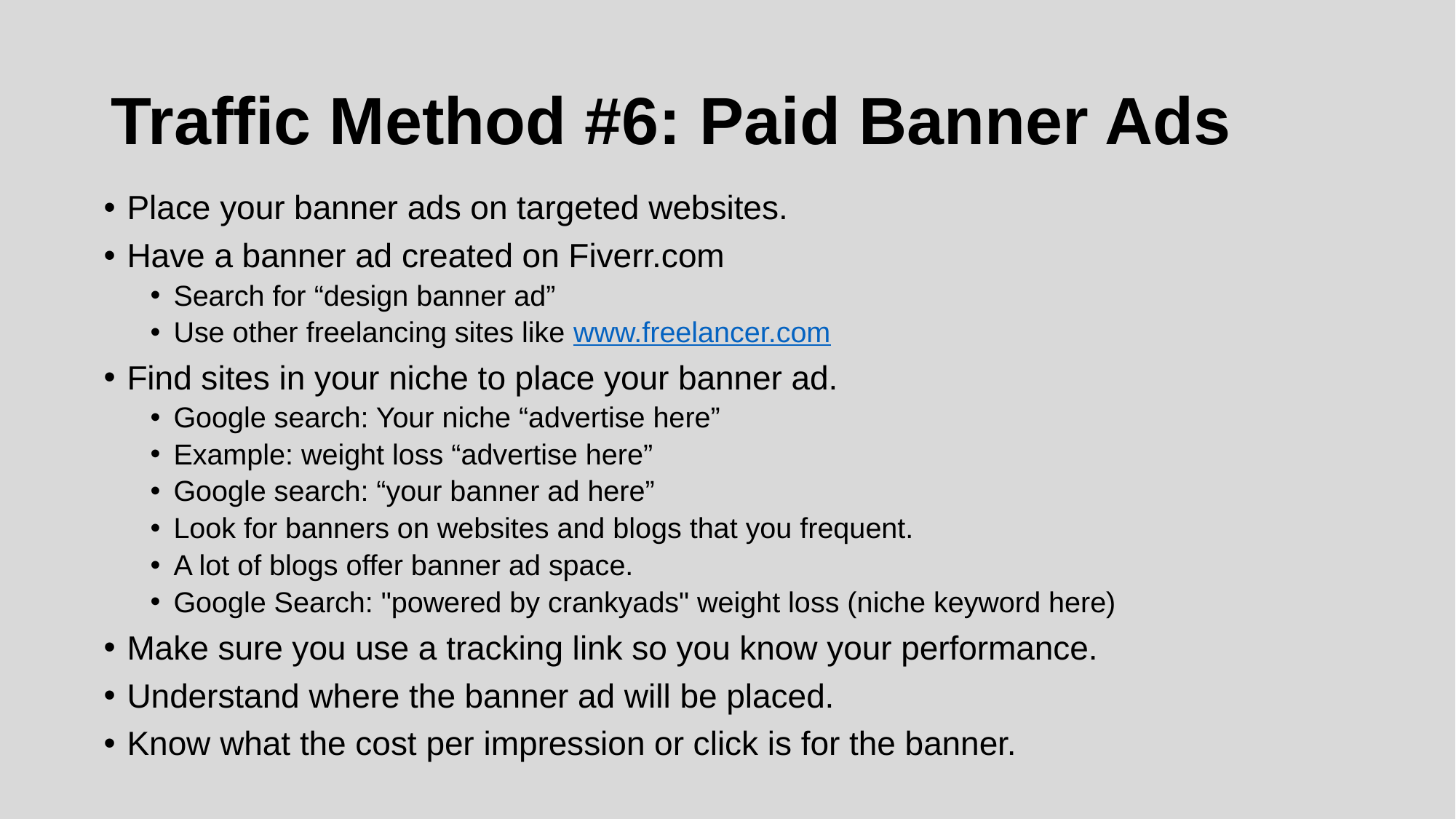

# Traffic Method #6: Paid Banner Ads
Place your banner ads on targeted websites.
Have a banner ad created on Fiverr.com
Search for “design banner ad”
Use other freelancing sites like www.freelancer.com
Find sites in your niche to place your banner ad.
Google search: Your niche “advertise here”
Example: weight loss “advertise here”
Google search: “your banner ad here”
Look for banners on websites and blogs that you frequent.
A lot of blogs offer banner ad space.
Google Search: "powered by crankyads" weight loss (niche keyword here)
Make sure you use a tracking link so you know your performance.
Understand where the banner ad will be placed.
Know what the cost per impression or click is for the banner.